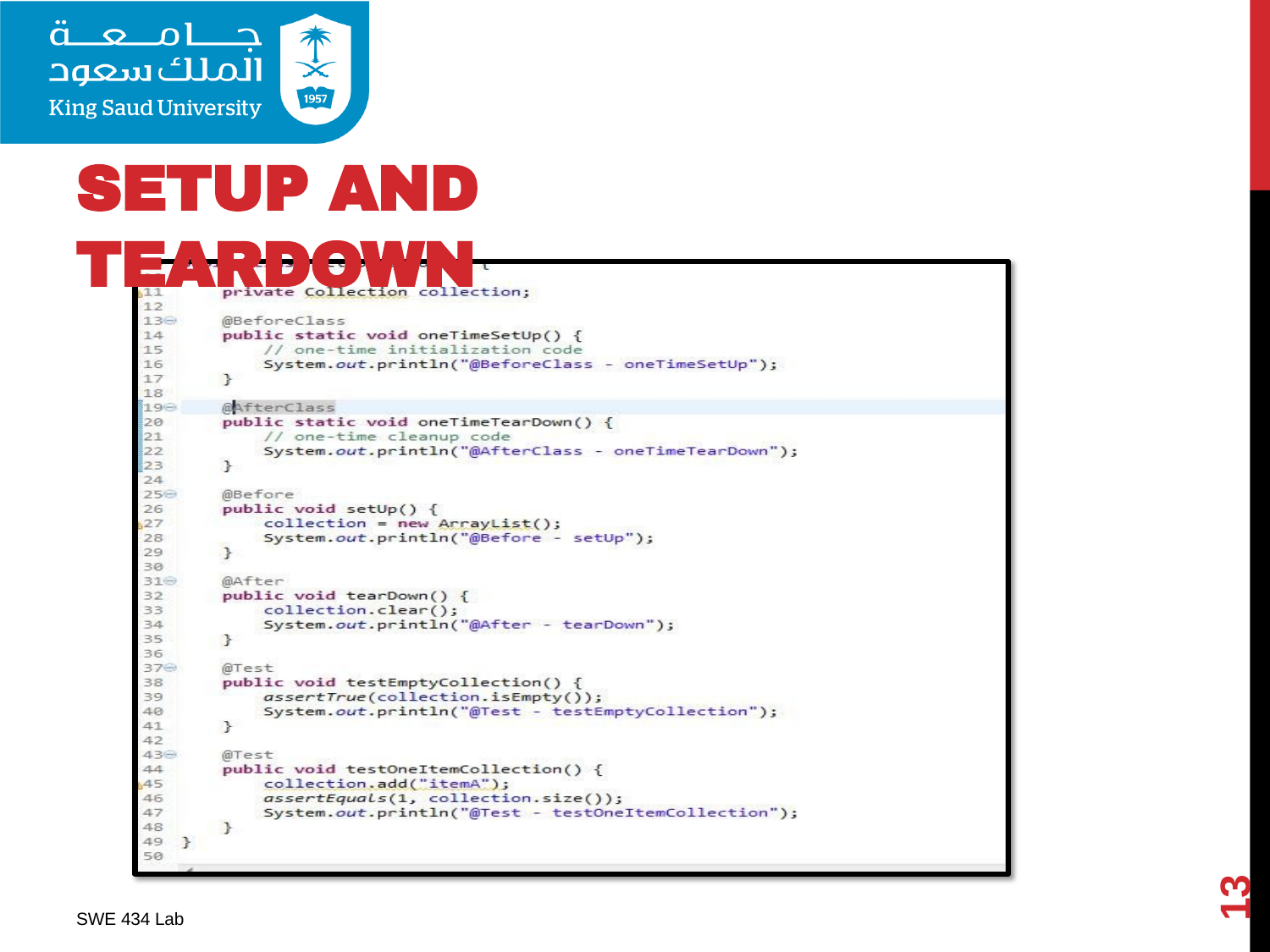

# SETUP AND TEARDOWN

13
SWE 434 Lab